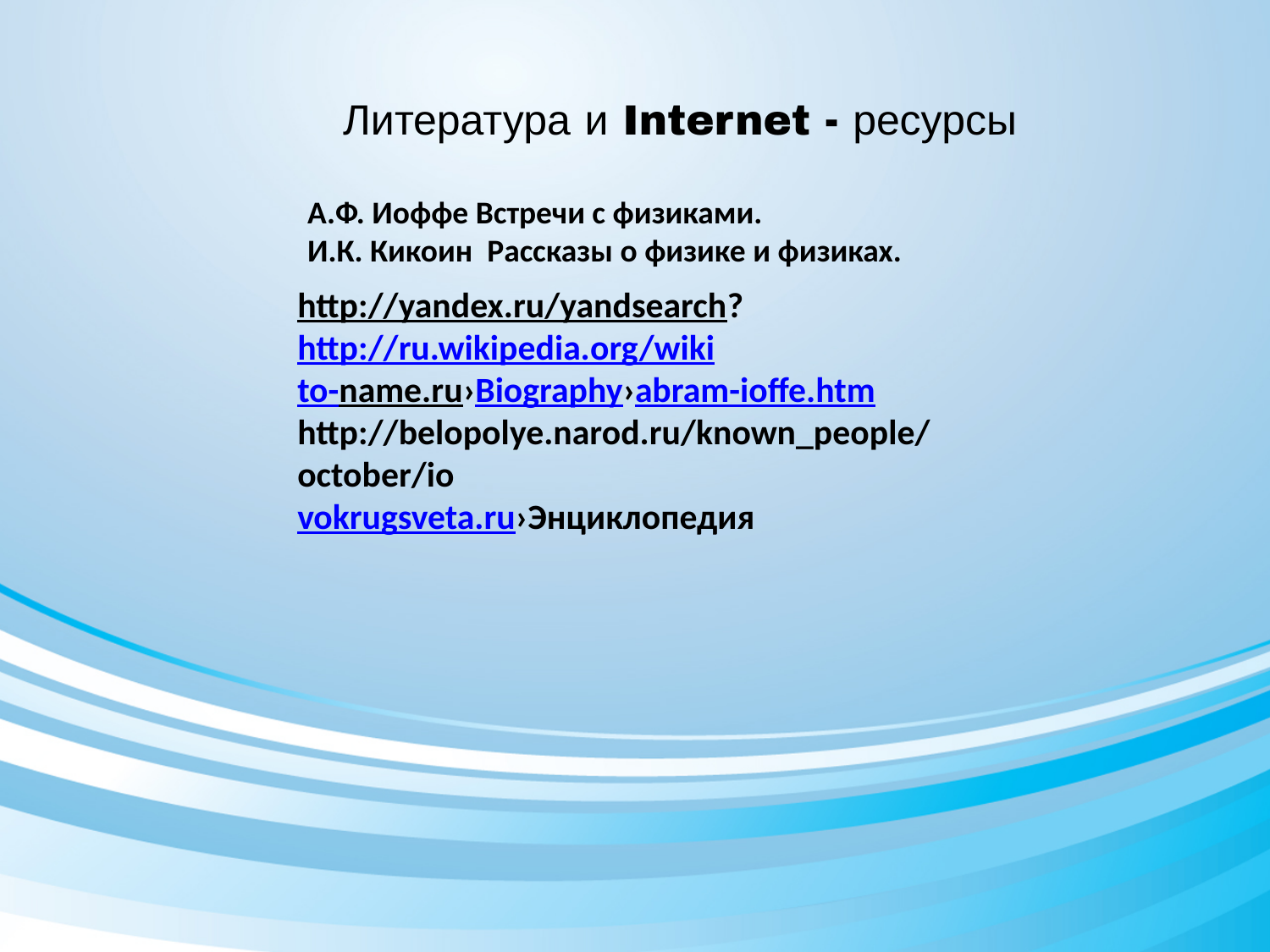

Литература и Internet - ресурсы
А.Ф. Иоффе Встречи с физиками.
И.К. Кикоин  Рассказы о физике и физиках.
http://yandex.ru/yandsearch?
http://ru.wikipedia.org/wiki
to-name.ru›Biography›abram-ioffe.htm
http://belopolye.narod.ru/known_people/october/io
vokrugsveta.ru›Энциклопедия